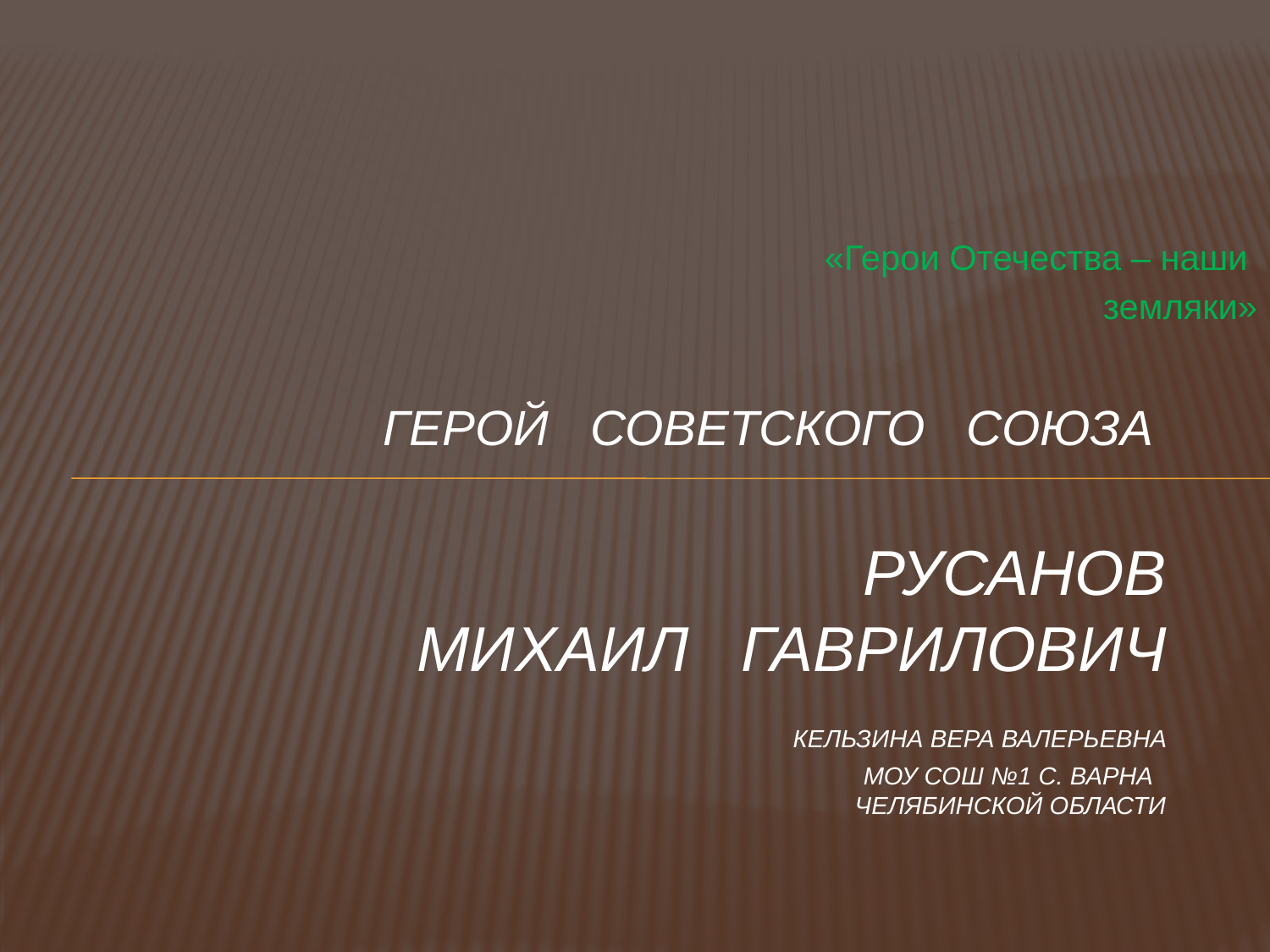

«Герои Отечества – наши
                  земляки»

# Герой   Советского   Союза Русанов Михаил   Гаврилович кельзина Вера Валерьевна МОУ СОШ №1 с. Варна Челябинской области